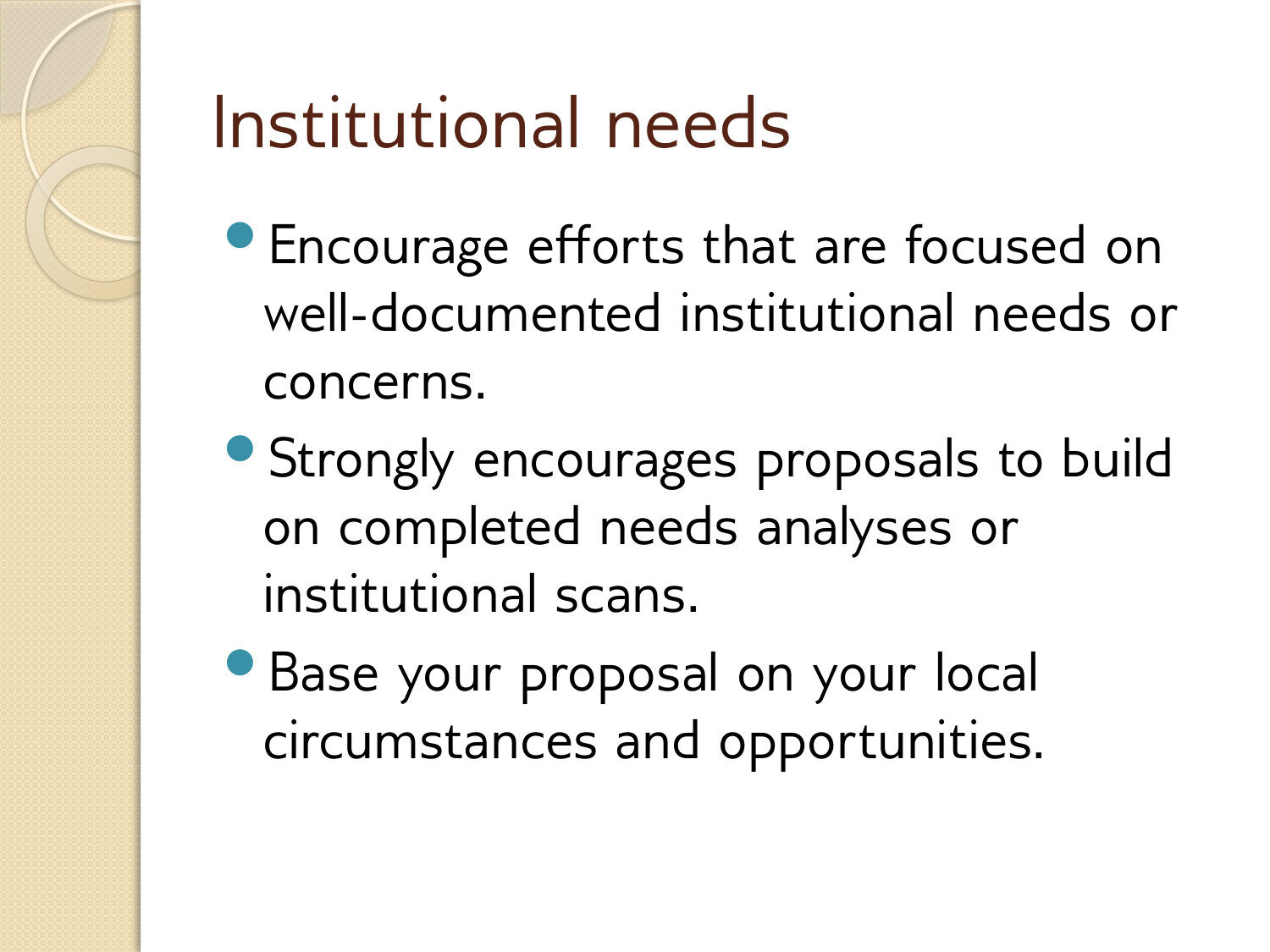

# Institutional needs
Encourage efforts that are focused on well-documented institutional needs or concerns.
Strongly encourages proposals to build on completed needs analyses or institutional scans.
Base your proposal on your local circumstances and opportunities.